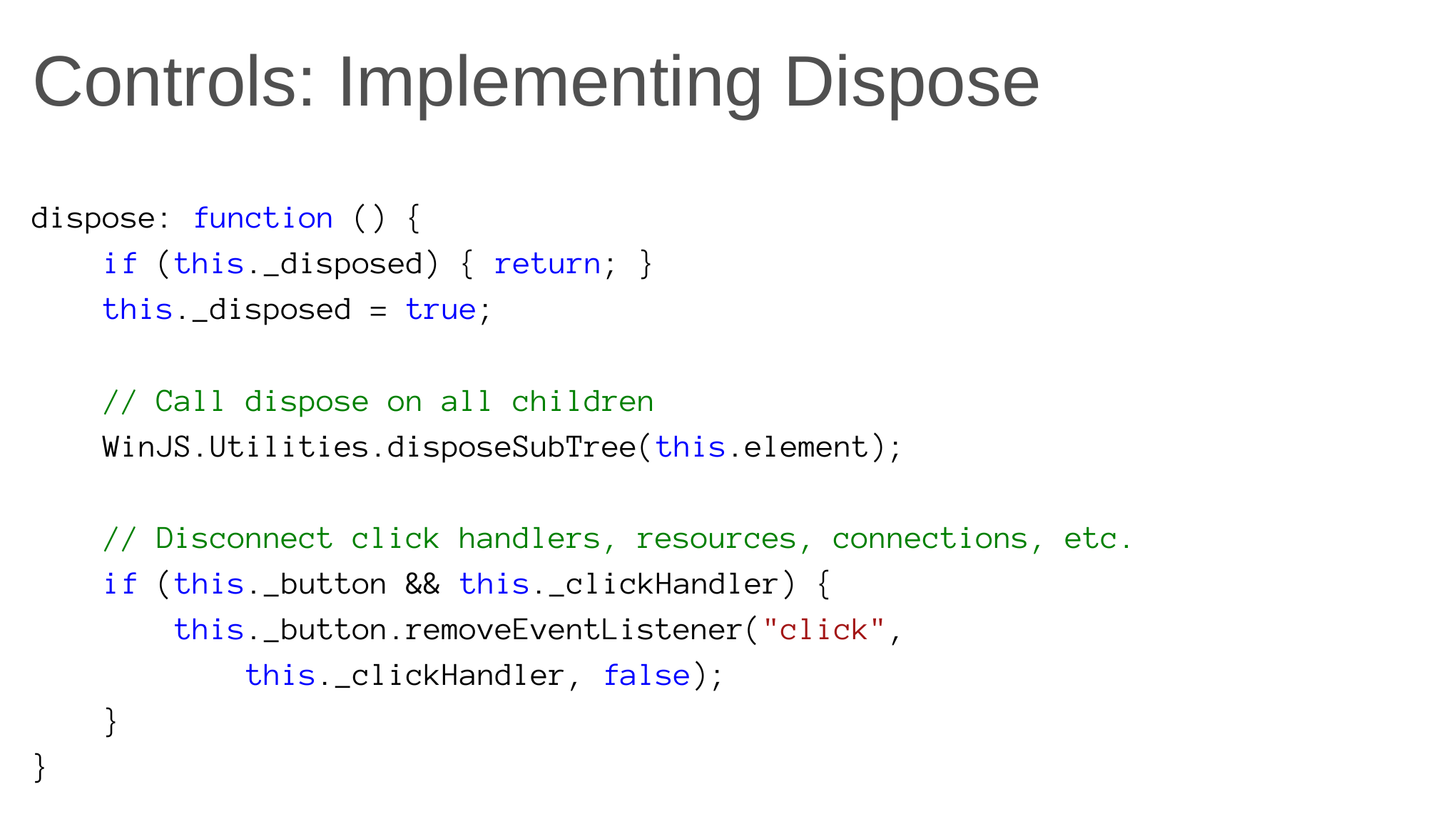

# Controls: Implementing Dispose
dispose: function () {
    if (this._disposed) { return; }
    this._disposed = true;

    // Call dispose on all children
    WinJS.Utilities.disposeSubTree(this.element);

    // Disconnect click handlers, resources, connections, etc.
    if (this._button && this._clickHandler) {
        this._button.removeEventListener("click",
            this._clickHandler, false);
    }
}